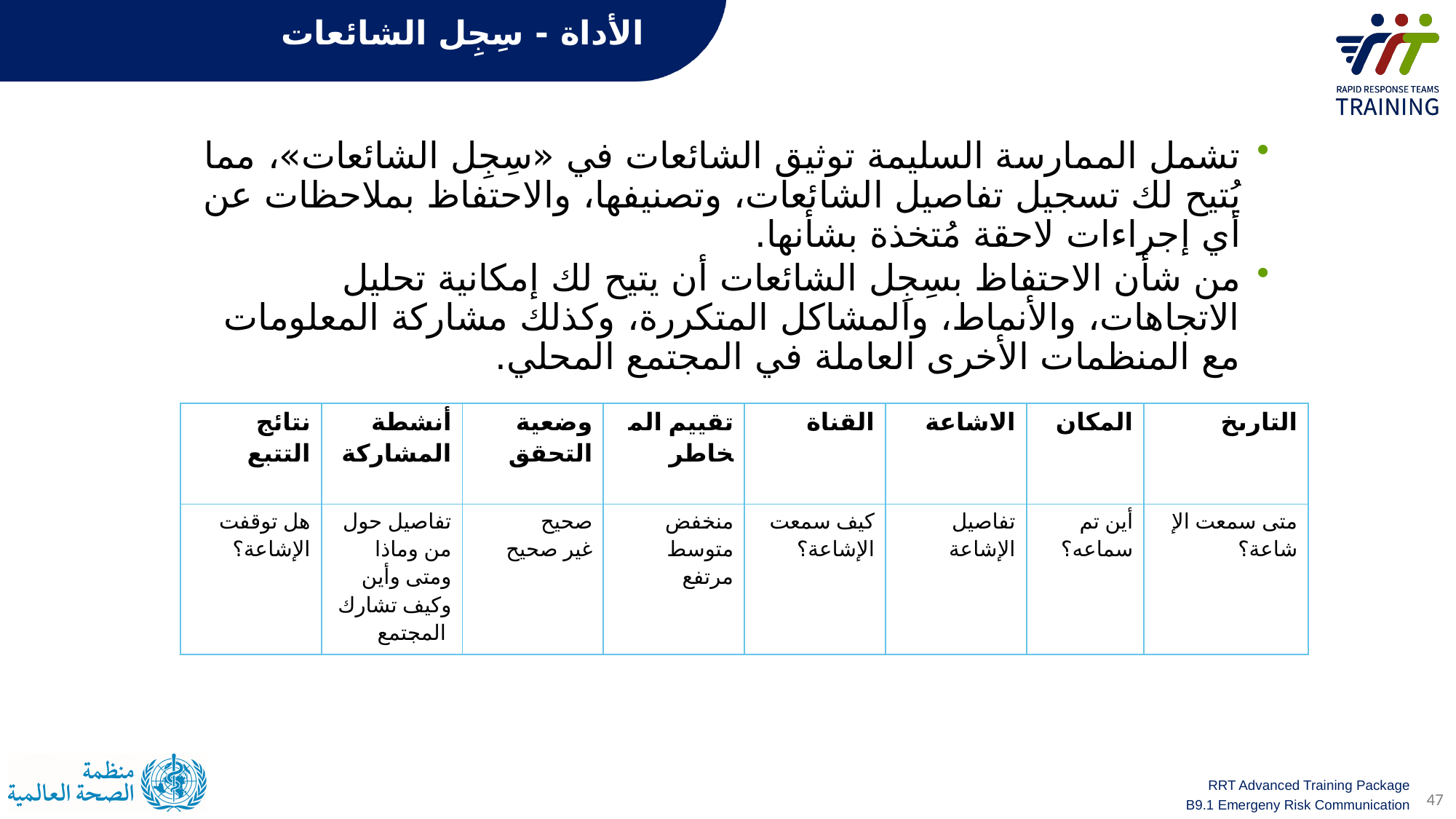

الأداة - سِجِل الشائعات
تشمل الممارسة السليمة توثيق الشائعات في «سِجِل الشائعات»، مما يُتيح لك تسجيل تفاصيل الشائعات، وتصنيفها، والاحتفاظ بملاحظات عن أي إجراءات لاحقة مُتخذة بشأنها.
من شأن الاحتفاظ بسِجِل الشائعات أن يتيح لك إمكانية تحليل الاتجاهات، والأنماط، والمشاكل المتكررة، وكذلك مشاركة المعلومات مع المنظمات الأخرى العاملة في المجتمع المحلي.
| نتائج  التتبع | أنشطة المشاركة | وضعية التحقق | تقييم المخاطر | القناة | الاشاعة | المكان | التارىخ |
| --- | --- | --- | --- | --- | --- | --- | --- |
| هل توقفت الإشاعة؟ | تفاصيل حول من وماذا ومتى وأين وكيف تشارك  المجتمع | صحيح غير صحيح | منخفض متوسط مرتفع | كيف سمعت الإشاعة؟ | تفاصيل الإشاعة | أين تم سماعه؟ | متى سمعت الإشاعة؟ |